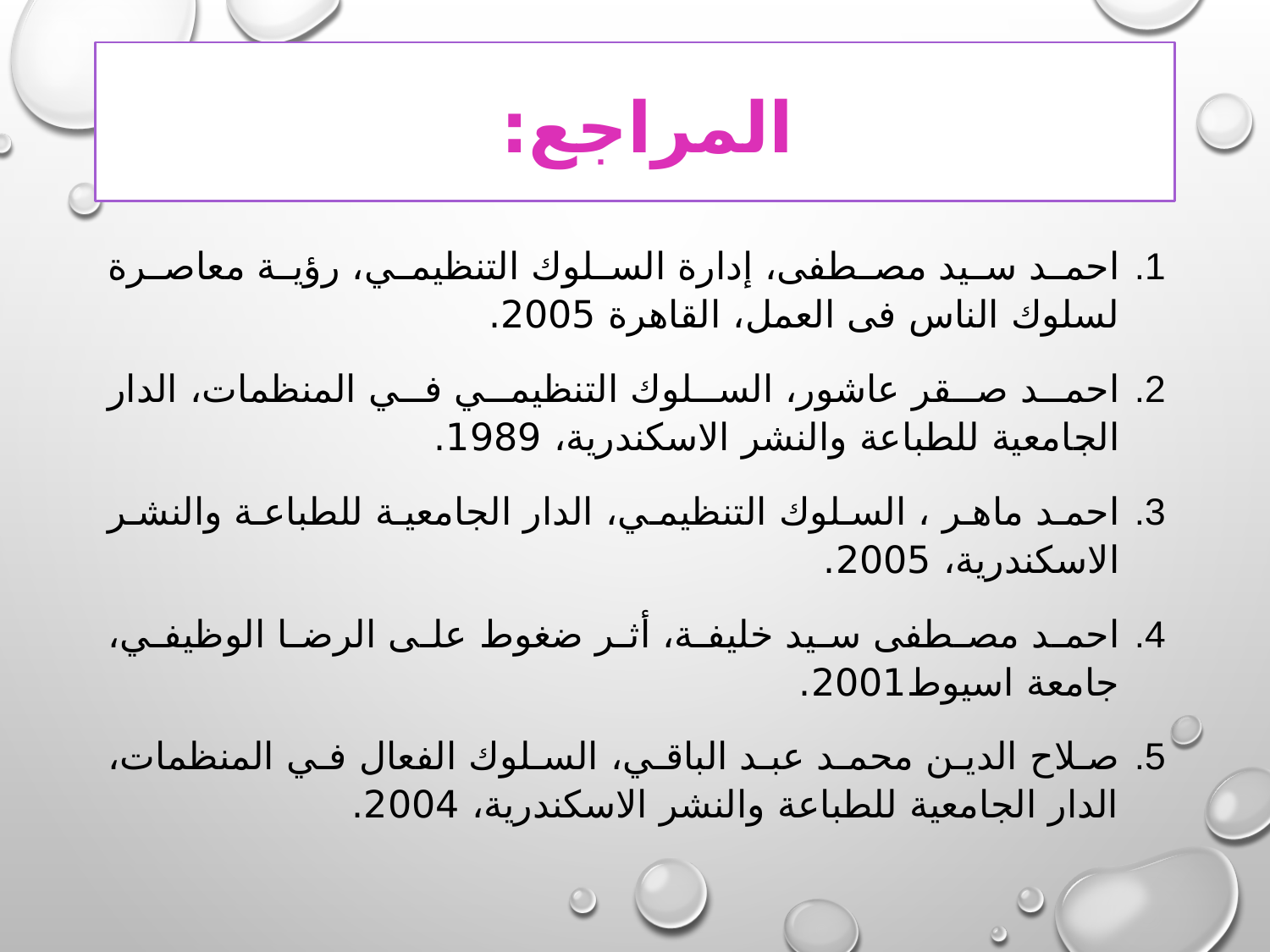

# المراجع:
احمد سيد مصطفى، إدارة السلوك التنظيمي، رؤية معاصرة لسلوك الناس فى العمل، القاهرة 2005.
احمد صقر عاشور، السلوك التنظيمي في المنظمات، الدار الجامعية للطباعة والنشر الاسكندرية، 1989.
احمد ماهر ، السلوك التنظيمي، الدار الجامعية للطباعة والنشر الاسكندرية، 2005.
احمد مصطفى سيد خليفة، أثر ضغوط على الرضا الوظيفي، جامعة اسيوط2001.
صلاح الدين محمد عبد الباقي، السلوك الفعال في المنظمات، الدار الجامعية للطباعة والنشر الاسكندرية، 2004.